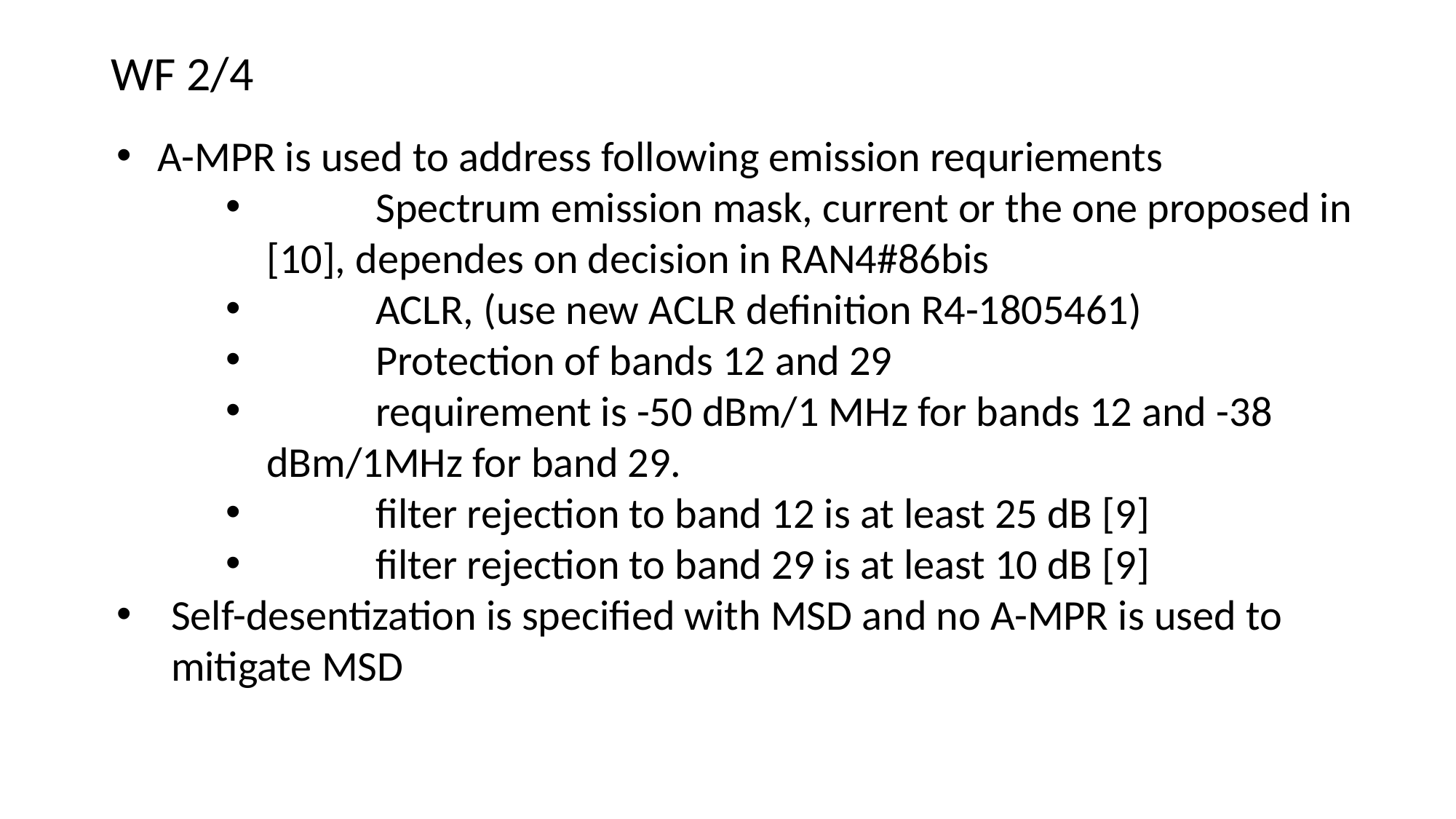

# WF 2/4
A-MPR is used to address following emission requriements
	Spectrum emission mask, current or the one proposed in [10], dependes on decision in RAN4#86bis
	ACLR, (use new ACLR definition R4-1805461)
	Protection of bands 12 and 29
	requirement is -50 dBm/1 MHz for bands 12 and -38 dBm/1MHz for band 29.
	filter rejection to band 12 is at least 25 dB [9]
	filter rejection to band 29 is at least 10 dB [9]
Self-desentization is specified with MSD and no A-MPR is used to mitigate MSD